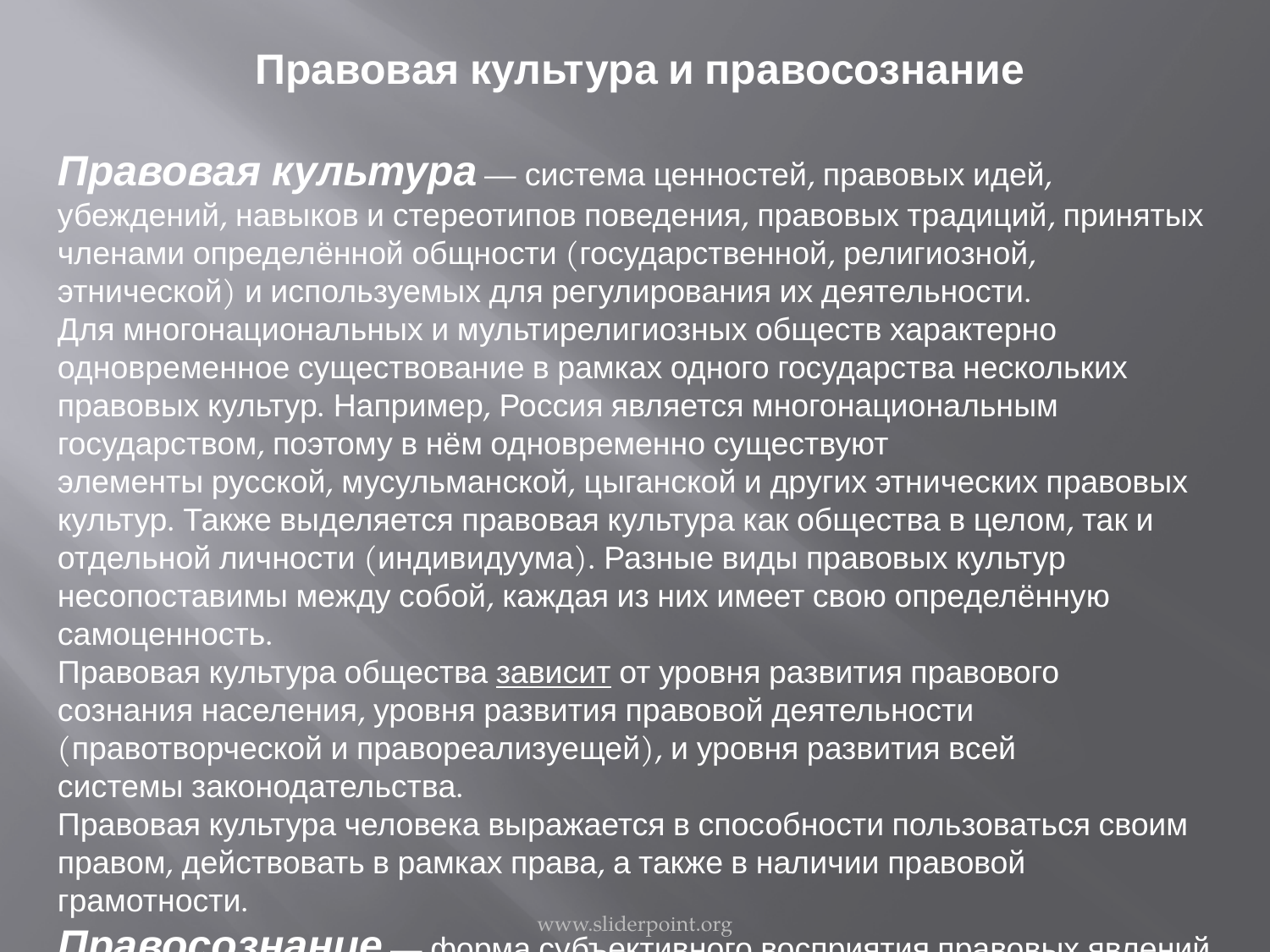

Правовая культура и правосознание

Правовая культура — система ценностей, правовых идей, убеждений, навыков и стереотипов поведения, правовых традиций, принятых членами определённой общности (государственной, религиозной, этнической) и используемых для регулирования их деятельности.
Для многонациональных и мультирелигиозных обществ характерно одновременное существование в рамках одного государства нескольких правовых культур. Например, Россия является многонациональным государством, поэтому в нём одновременно существуют элементы русской, мусульманской, цыганской и других этнических правовых культур. Также выделяется правовая культура как общества в целом, так и отдельной личности (индивидуума). Разные виды правовых культур несопоставимы между собой, каждая из них имеет свою определённую самоценность.
Правовая культура общества зависит от уровня развития правового сознания населения, уровня развития правовой деятельности (правотворческой и правореализуещей), и уровня развития всей системы законодательства.
Правовая культура человека выражается в способности пользоваться своим правом, действовать в рамках права, а также в наличии правовой грамотности.
Правосознание — форма субъективного восприятия правовых явлений людьми.
Выделяют индивидуальное, групповое и общественное правосознание. Также оно делится на законоодобряющее, законопослушное и закононарушающее.

www.sliderpoint.org